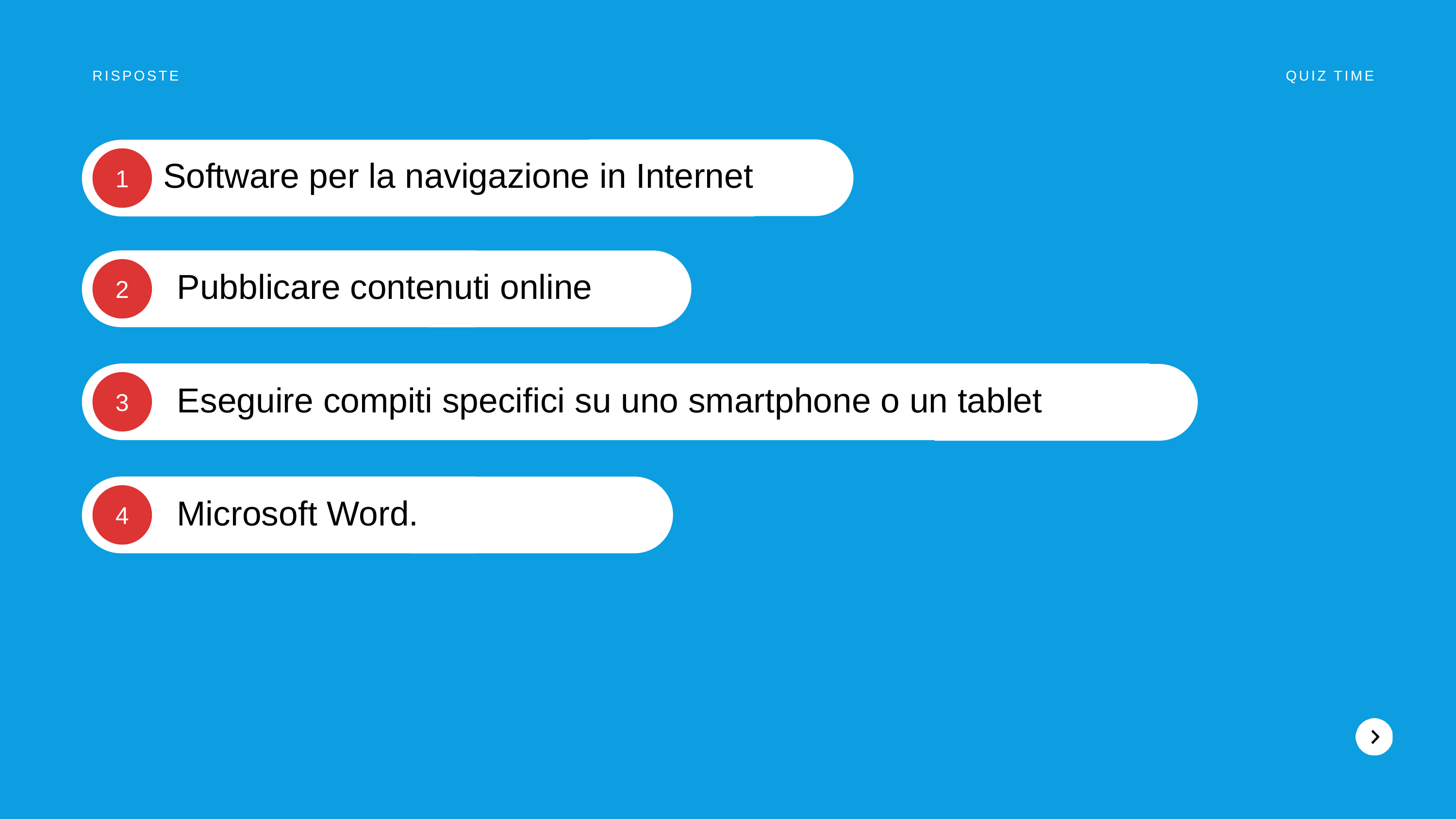

RISPOSTE
QUIZ TIME

Software per la navigazione in Internet

1

Pubblicare contenuti online
2

Eseguire compiti specifici su uno smartphone o un tablet
3

Microsoft Word.
4